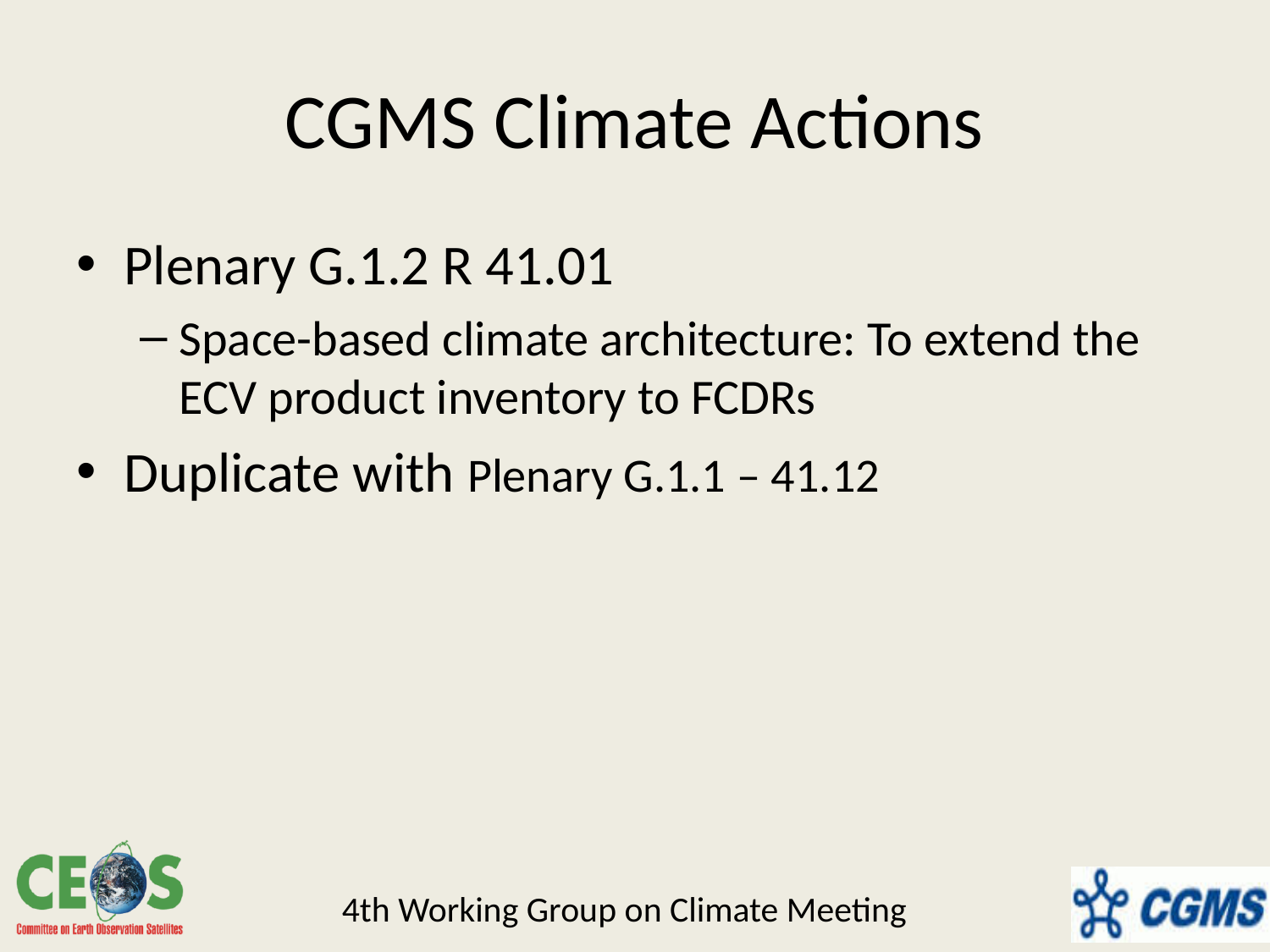

# CGMS Climate Actions
Plenary G.1.2 R 41.01
Space-based climate architecture: To extend the ECV product inventory to FCDRs
Duplicate with Plenary G.1.1 – 41.12
4th Working Group on Climate Meeting